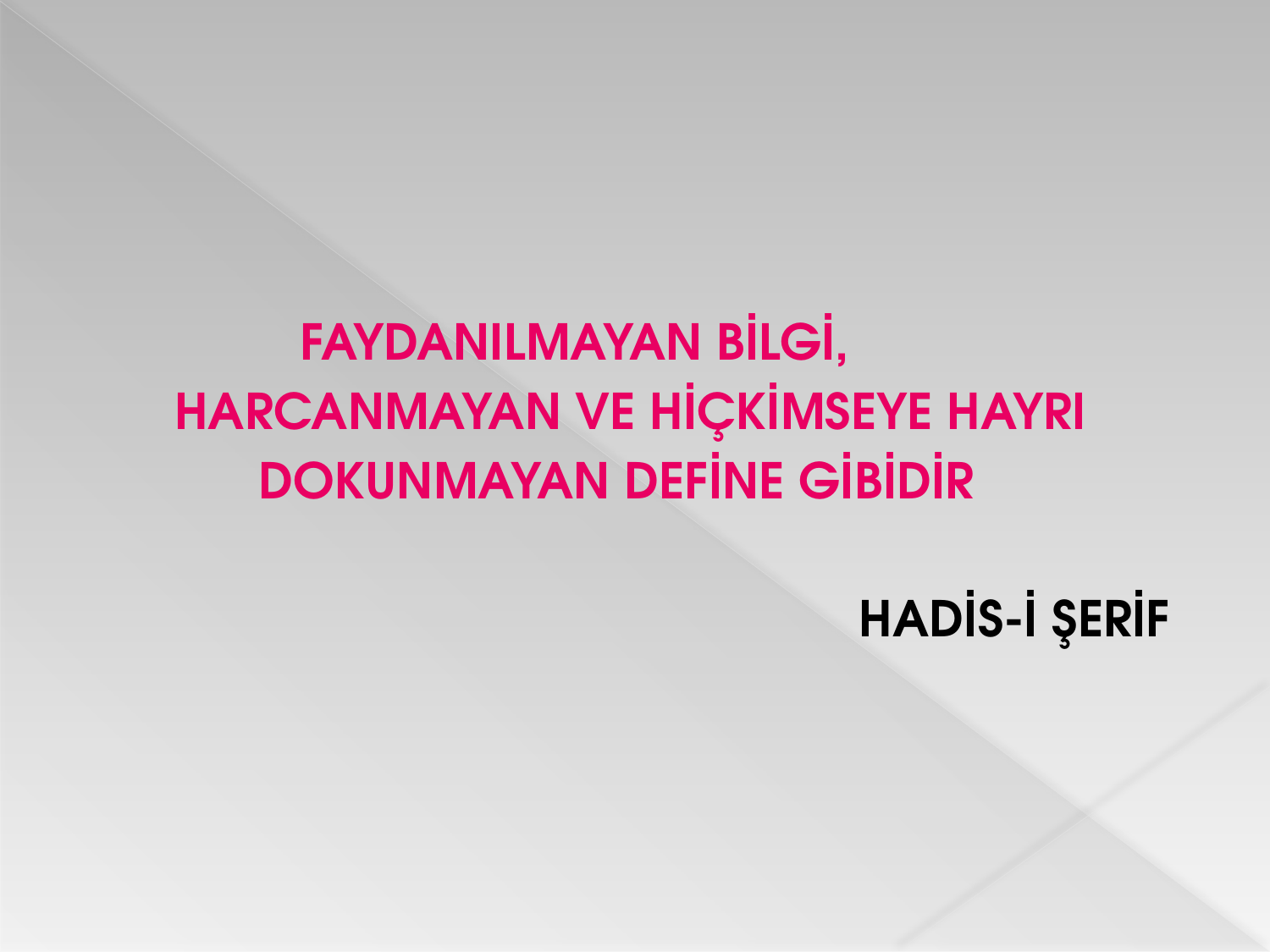

FAYDANILMAYAN BİLGİ,
      HARCANMAYAN VE HİÇKİMSEYE HAYRI
            DOKUNMAYAN DEFİNE GİBİDİR

                                                       HADİS-İ ŞERİF